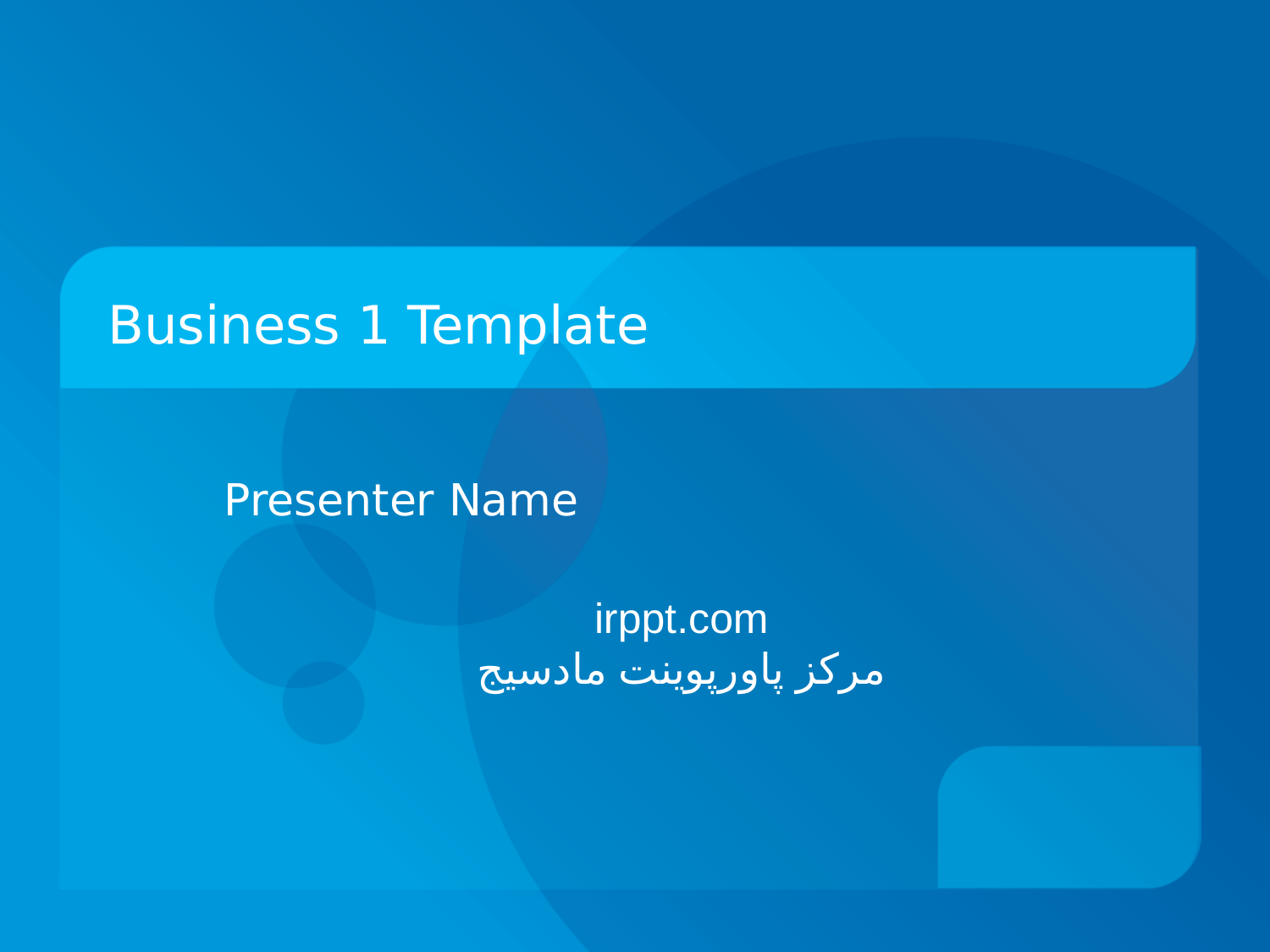

# Business 1 Template
Presenter Name
irppt.com
مرکز پاورپوینت مادسیج